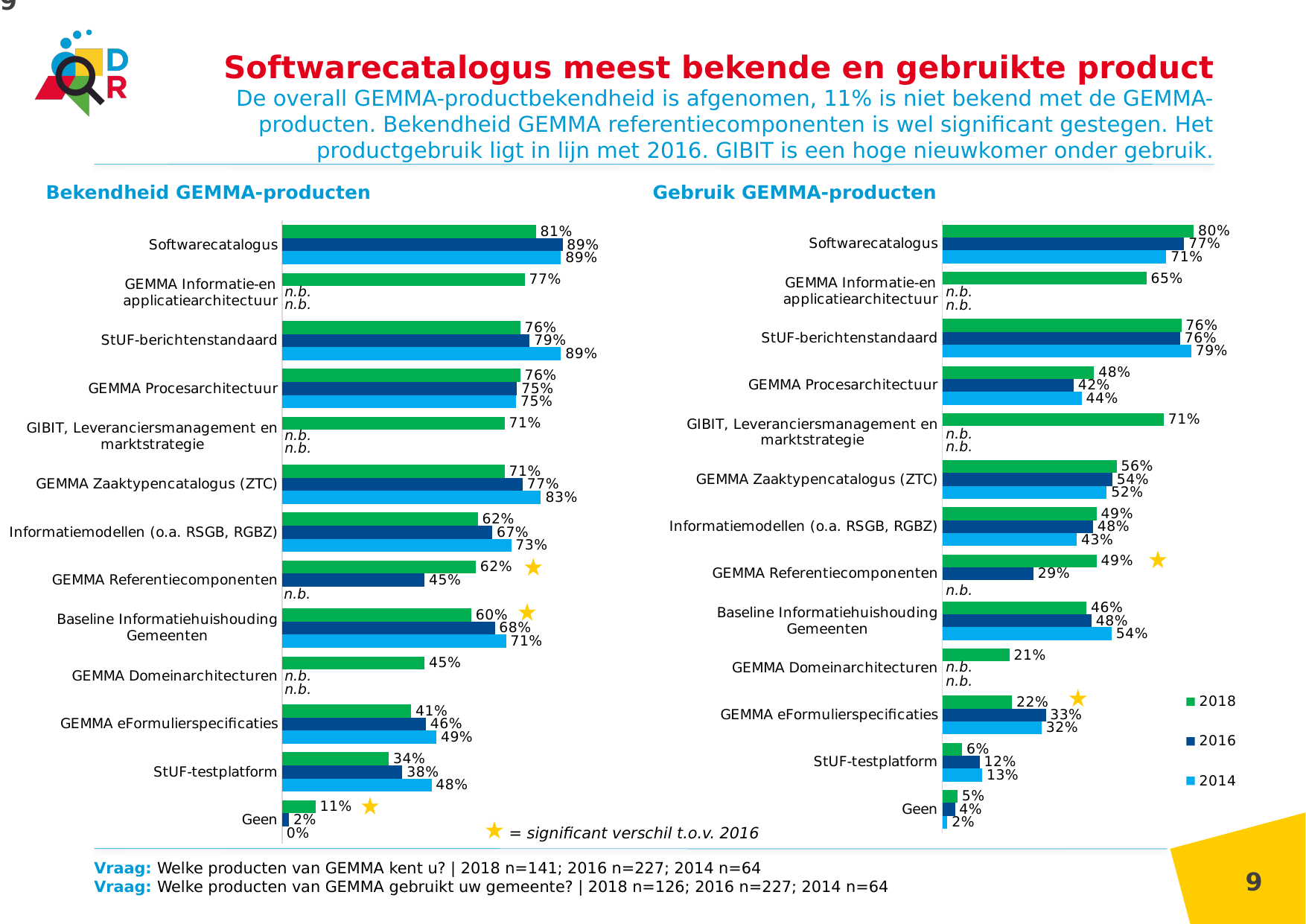

9
Softwarecatalogus meest bekende en gebruikte product
De overall GEMMA-productbekendheid is afgenomen, 11% is niet bekend met de GEMMA-producten. Bekendheid GEMMA referentiecomponenten is wel significant gestegen. Het productgebruik ligt in lijn met 2016. GIBIT is een hoge nieuwkomer onder gebruik.
Bekendheid GEMMA-producten
Gebruik GEMMA-producten

### Chart

| Category | 2014 | 2016 | 2018 |
|---|---|---|---|
| Geen | 0.016 | 0.04 | 0.048 |
| StUF-testplatform | 0.127 | 0.119 | 0.063 |
| GEMMA eFormulierspecificaties | 0.317 | 0.33 | 0.222 |
| GEMMA Domeinarchitecturen | None | None | 0.214 |
| Baseline Informatiehuishouding Gemeenten | 0.54 | 0.476 | 0.46 |
| GEMMA Referentiecomponenten | None | 0.291 | 0.492 |
| Informatiemodellen (o.a. RSGB, RGBZ) | 0.429 | 0.48 | 0.492 |
| GEMMA Zaaktypencatalogus (ZTC) | 0.524 | 0.542 | 0.556 |
| GIBIT, Leveranciersmanagement en marktstrategie | None | None | 0.706 |
| GEMMA Procesarchitectuur | 0.444 | 0.419 | 0.484 |
| StUF-berichtenstandaard | 0.794 | 0.758 | 0.762 |
| GEMMA Informatie-en applicatiearchitectuur | None | None | 0.651 |
| Softwarecatalogus | 0.714 | 0.771 | 0.802 |

### Chart

| Category | 2014 | 2016 | 2018 |
|---|---|---|---|
| Geen | 0.0 | 0.022 | 0.106 |
| StUF-testplatform | 0.476 | 0.383 | 0.34 |
| GEMMA eFormulierspecificaties | 0.492 | 0.458 | 0.411 |
| GEMMA Domeinarchitecturen | None | None | 0.454 |
| Baseline Informatiehuishouding Gemeenten | 0.714 | 0.678 | 0.603 |
| GEMMA Referentiecomponenten | None | 0.454 | 0.617 |
| Informatiemodellen (o.a. RSGB, RGBZ) | 0.73 | 0.67 | 0.624 |
| GEMMA Zaaktypencatalogus (ZTC) | 0.825 | 0.767 | 0.709 |
| GIBIT, Leveranciersmanagement en marktstrategie | None | None | 0.709 |
| GEMMA Procesarchitectuur | 0.746 | 0.749 | 0.759 |
| StUF-berichtenstandaard | 0.889 | 0.789 | 0.759 |
| GEMMA Informatie-en applicatiearchitectuur | None | None | 0.773 |
| Softwarecatalogus | 0.889 | 0.894 | 0.809 |
n.b.
n.b.
n.b.
n.b.
n.b.
n.b.
n.b.
n.b.

n.b.
n.b.

n.b.
n.b.
n.b.
n.b.

= significant verschil t.o.v. 2016

Vraag: Welke producten van GEMMA kent u? | 2018 n=141; 2016 n=227; 2014 n=64
Vraag: Welke producten van GEMMA gebruikt uw gemeente? | 2018 n=126; 2016 n=227; 2014 n=64
9